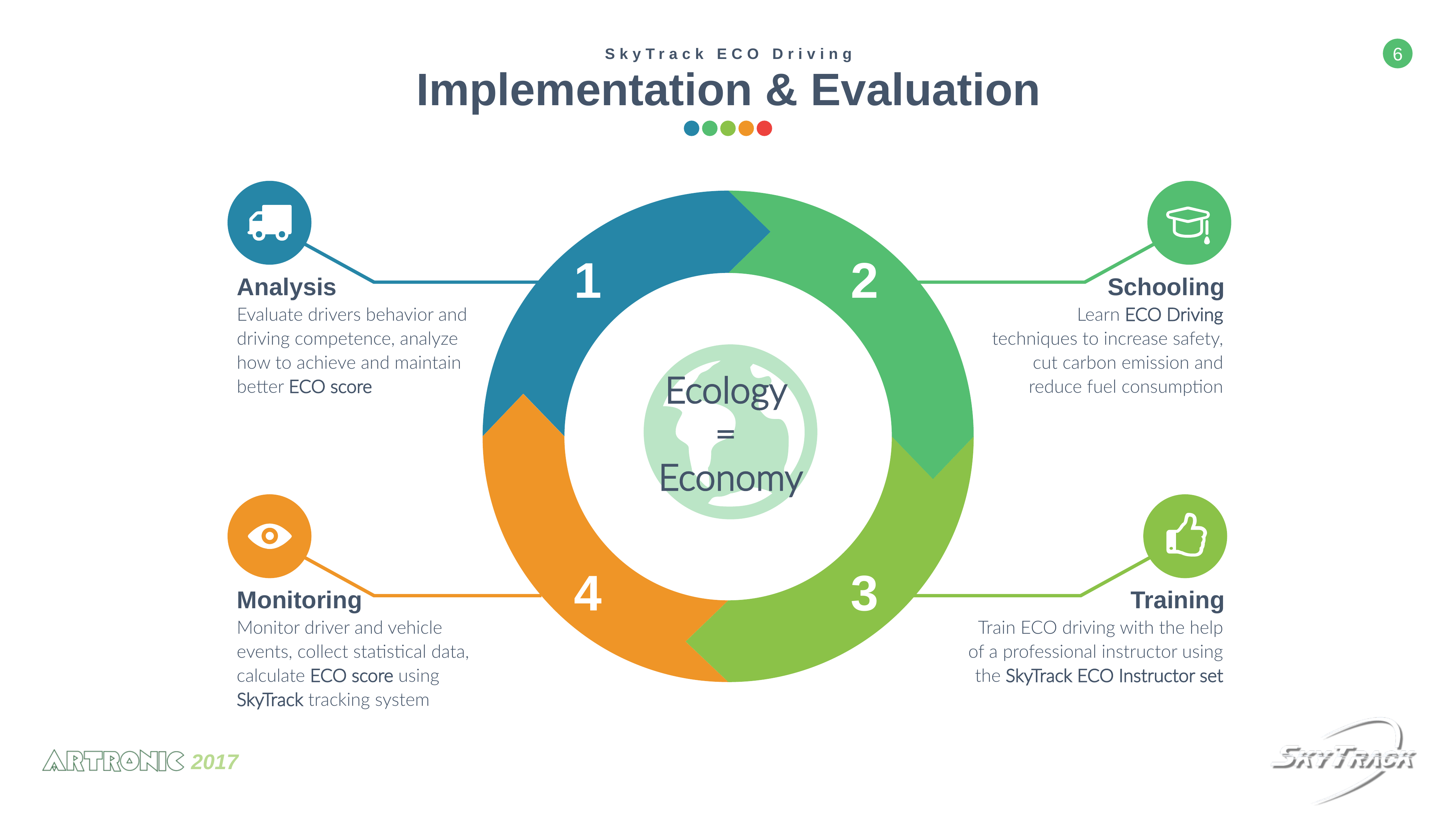

SkyTrack ECO Driving
Implementation & Evaluation

1
2
Analysis
Schooling
Evaluate drivers behavior and driving competence, analyze how to achieve and maintain better ECO score
Learn ECO Driving techniques to increase safety, cut carbon emission and reduce fuel consumption
Ecology
=
Economy

4
3
Monitoring
Training
Monitor driver and vehicle events, collect statistical data, calculate ECO score using SkyTrack tracking system
Train ECO driving with the help of a professional instructor using the SkyTrack ECO Instructor set